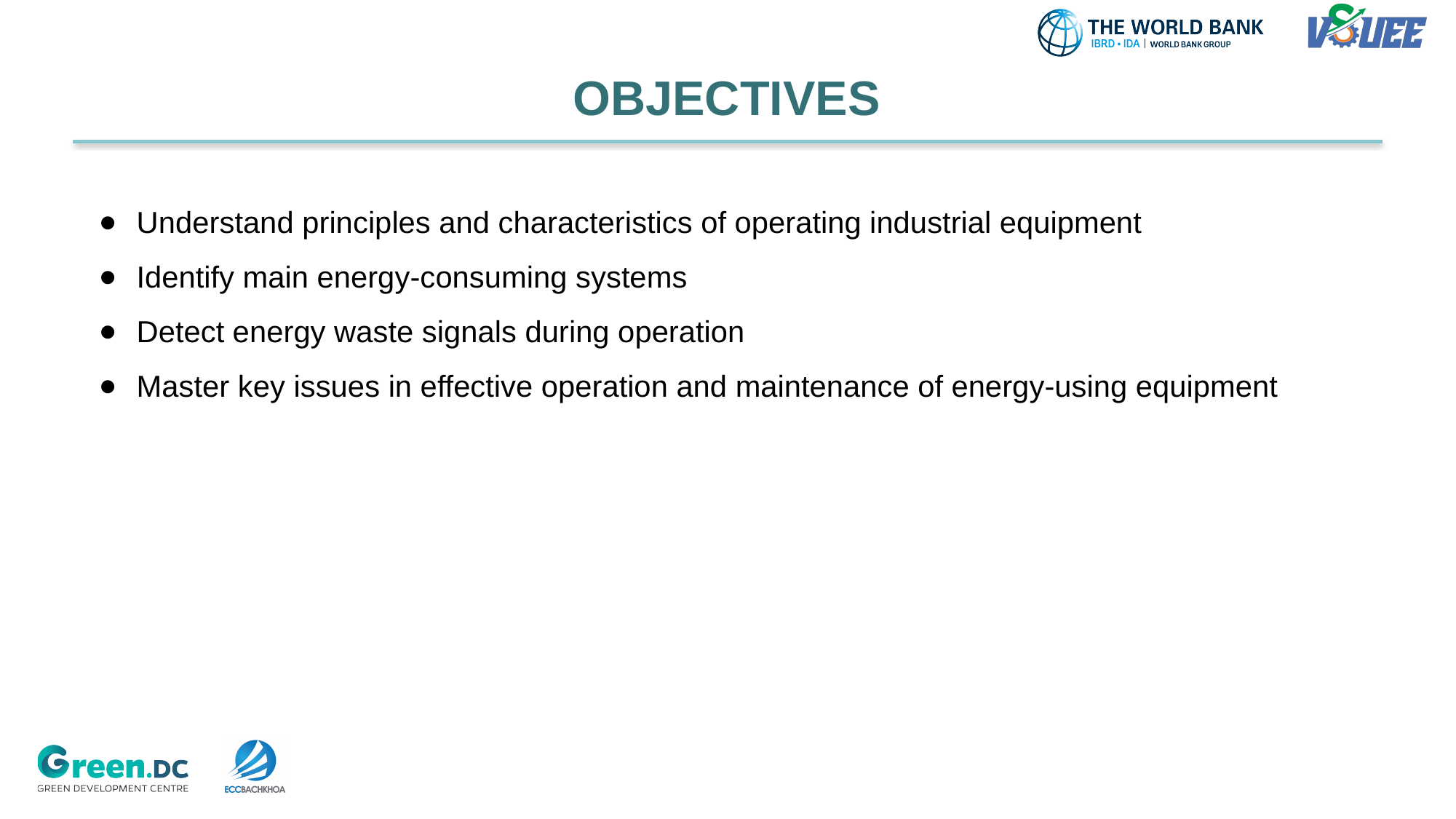

# OBJECTIVES
Understand principles and characteristics of operating industrial equipment
Identify main energy-consuming systems
Detect energy waste signals during operation
Master key issues in effective operation and maintenance of energy-using equipment